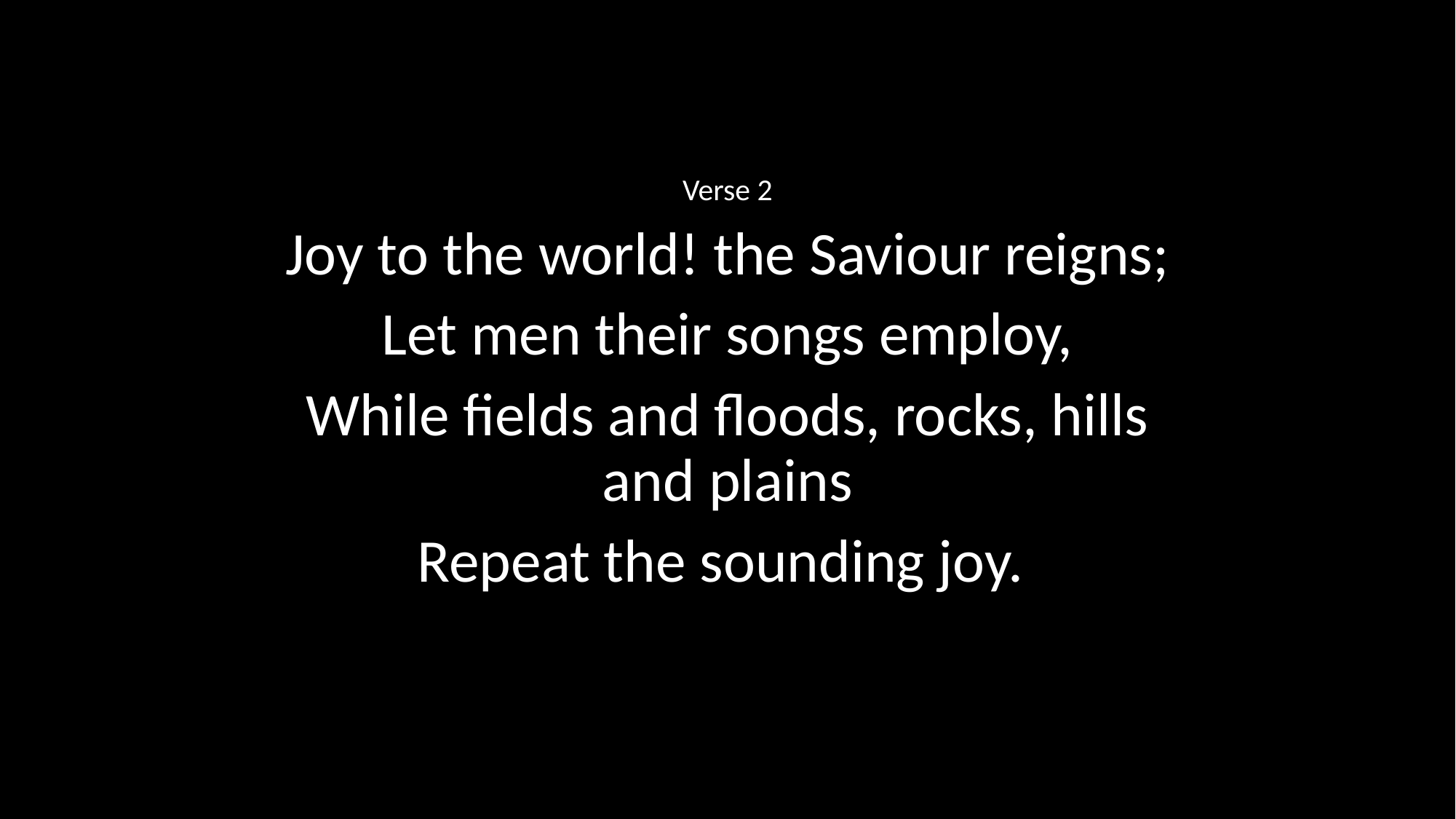

Verse 2
Joy to the world! the Saviour reigns;
Let men their songs employ,
While fields and floods, rocks, hills and plains
Repeat the sounding joy.